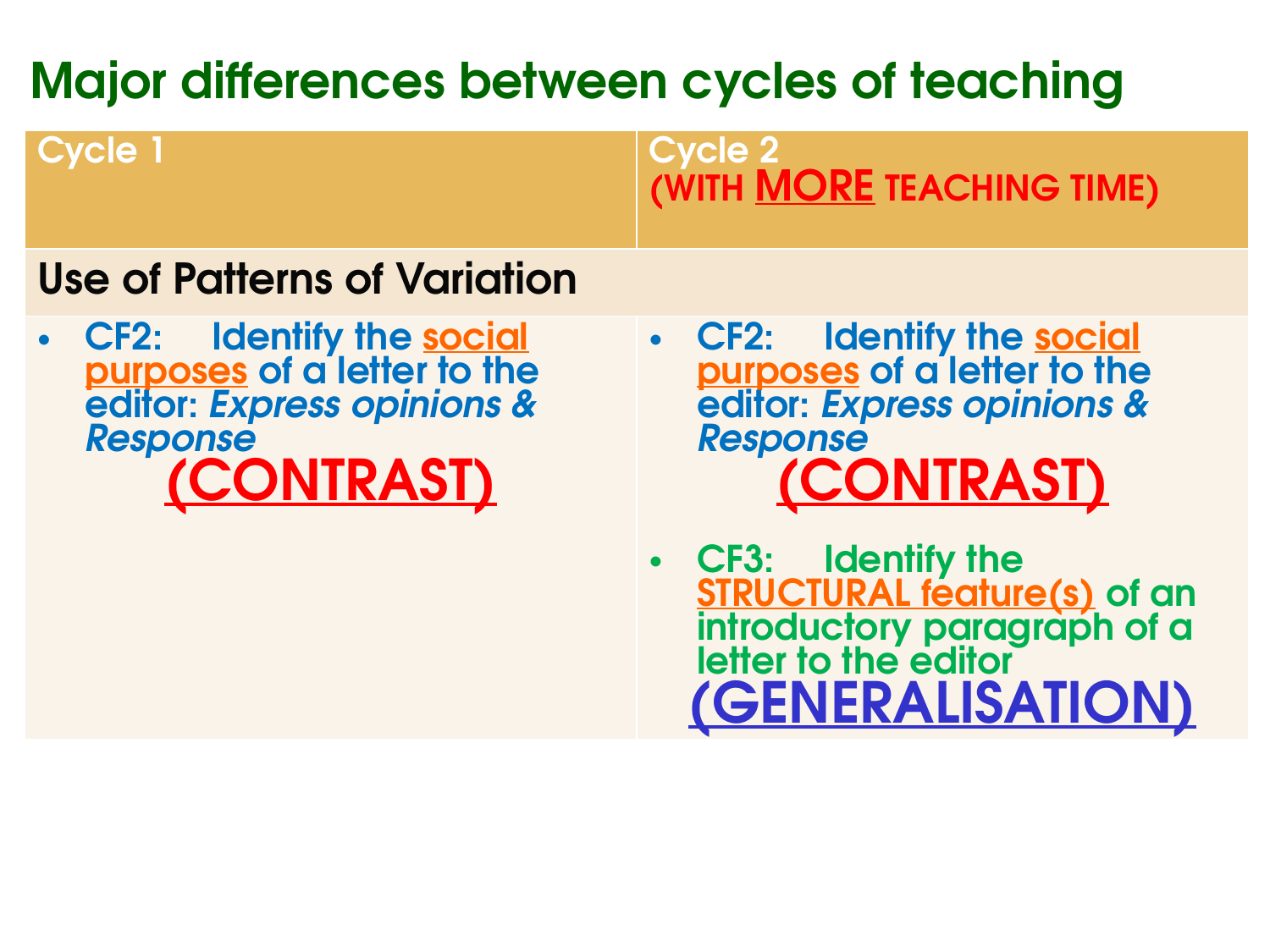

Major differences between cycles of teaching
| Cycle 1 | Cycle 2 (WITH MORE TEACHING TIME) |
| --- | --- |
| Use of Patterns of Variation |  |
| CF2: Identify the social purposes of a letter to the editor: Express opinions & Response (CONTRAST) | CF2: Identify the social purposes of a letter to the editor: Express opinions & Response (CONTRAST) CF3: Identify the STRUCTURAL feature(s) of an introductory paragraph of a letter to the editor (GENERALISATION) |